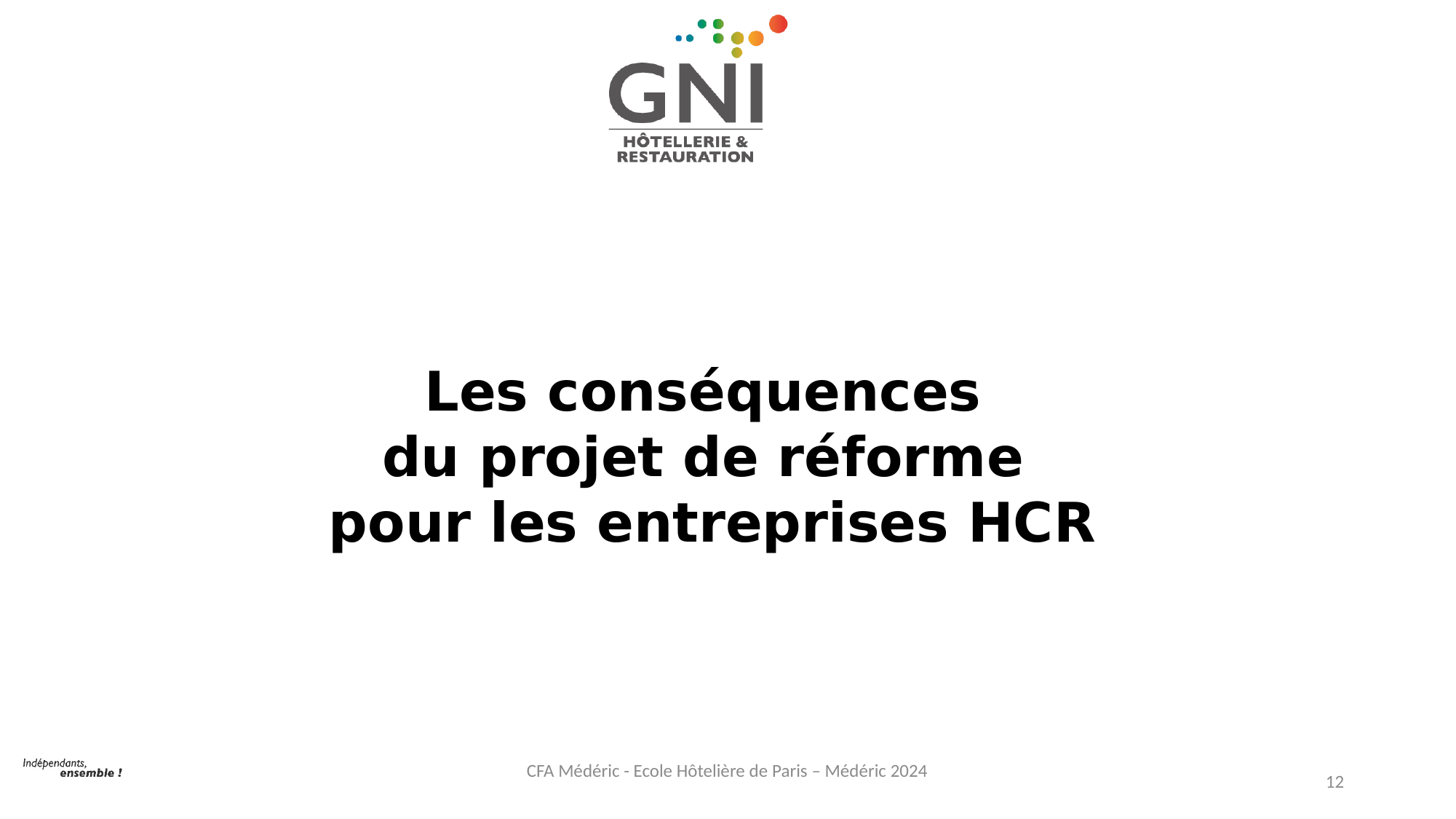

Les conséquences
du projet de réforme
pour les entreprises HCR
CFA Médéric - Ecole Hôtelière de Paris – Médéric 2024

12